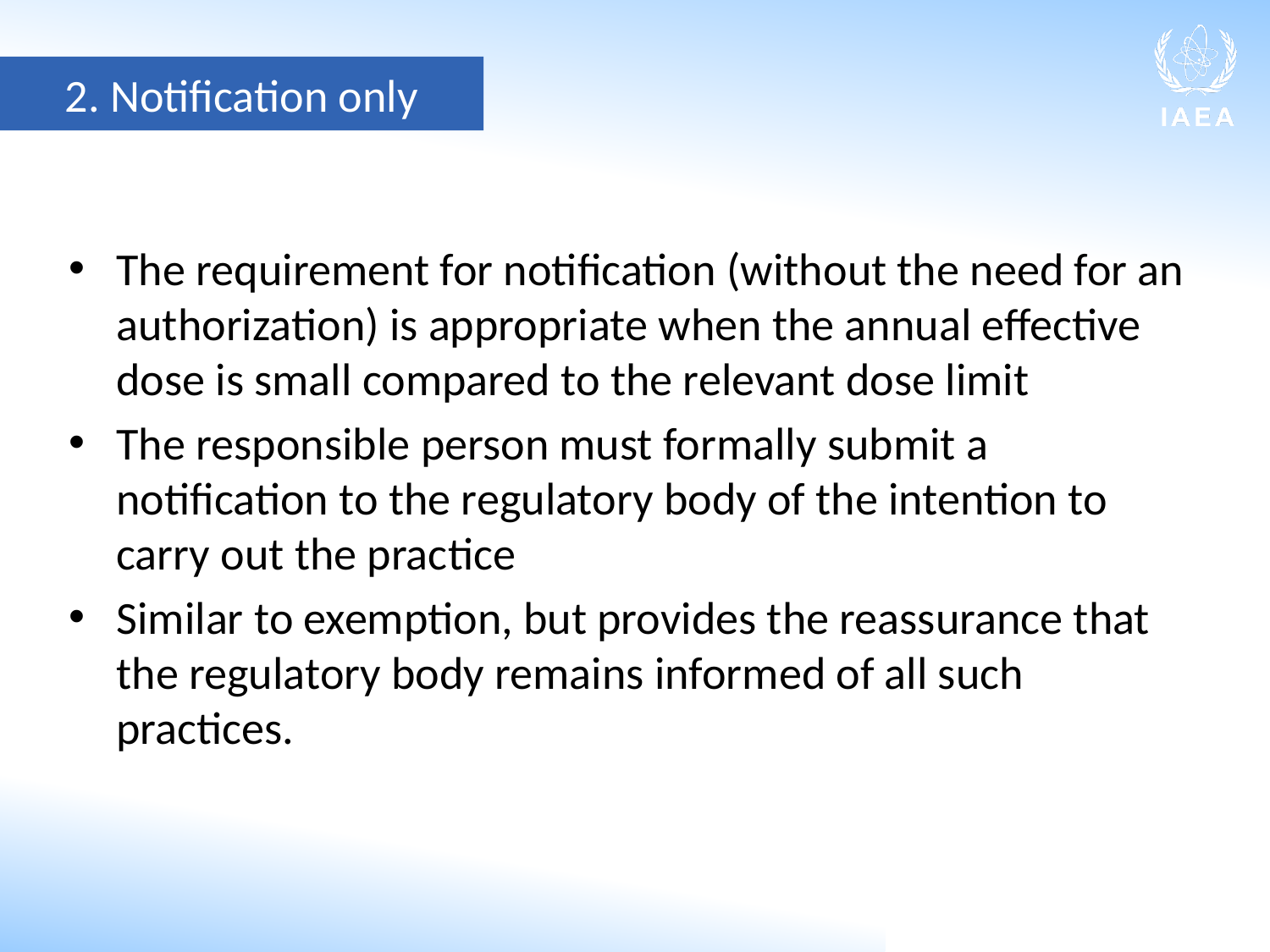

2. Notification only
The requirement for notification (without the need for an authorization) is appropriate when the annual effective dose is small compared to the relevant dose limit
The responsible person must formally submit a notification to the regulatory body of the intention to carry out the practice
Similar to exemption, but provides the reassurance that the regulatory body remains informed of all such practices.